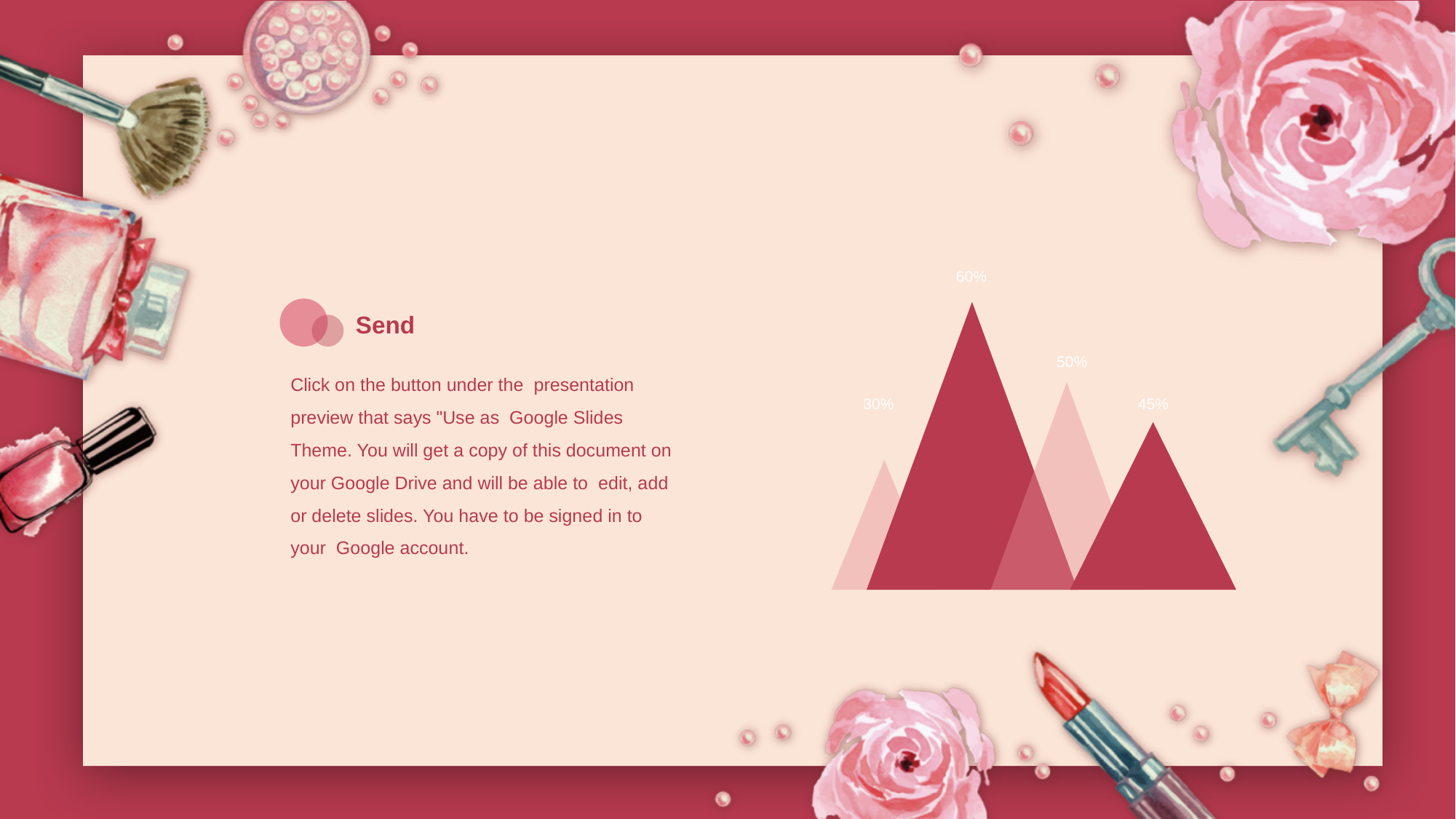

#
60%

50%
30%
45%

Send
Click on the button under the  presentation preview that says "Use as  Google Slides Theme. You will get a copy of this document on  your Google Drive and will be able to  edit, add or delete slides. You have to be signed in to your  Google account.